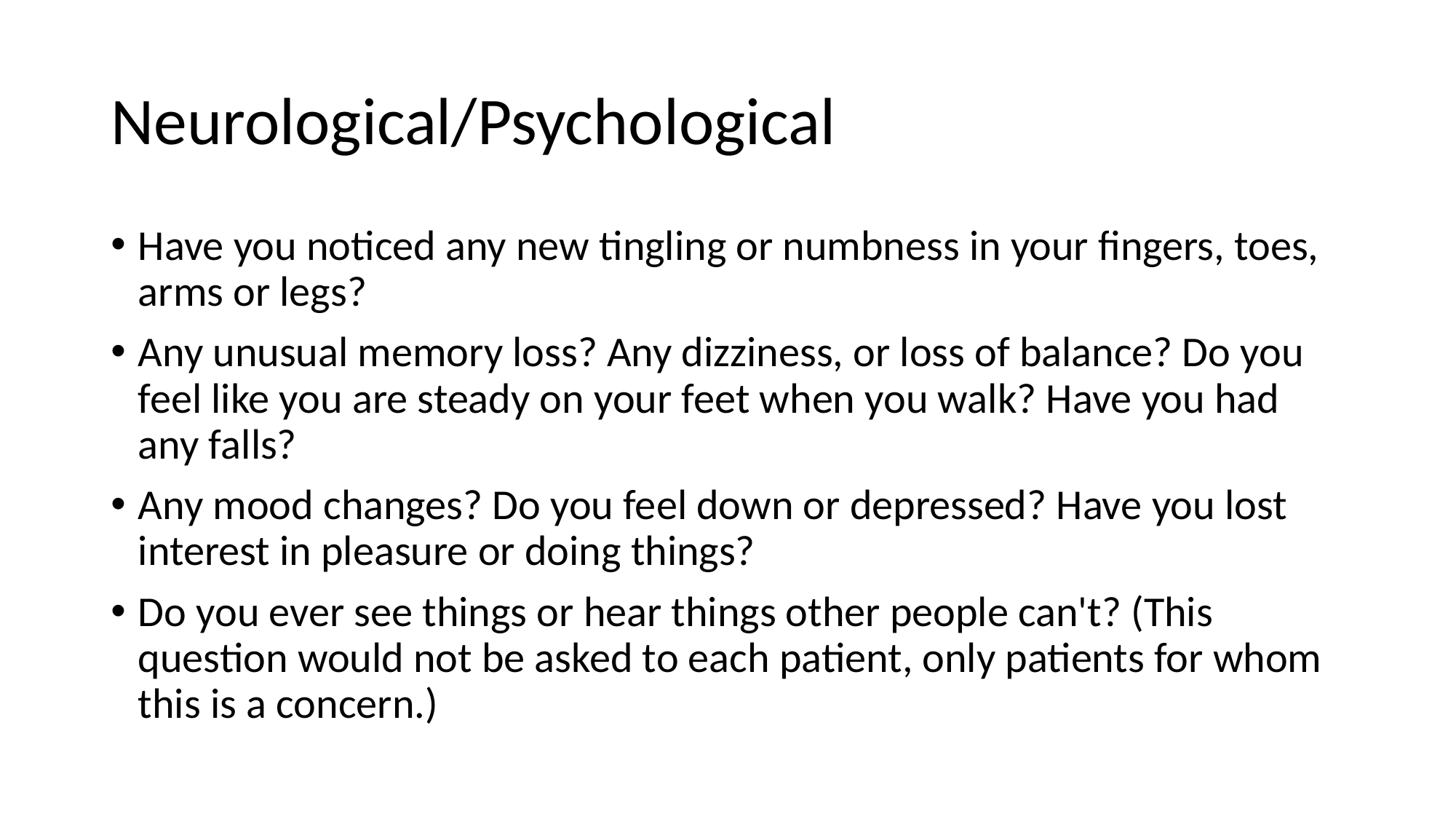

# Neurological/Psychological
Have you noticed any new tingling or numbness in your fingers, toes, arms or legs?
Any unusual memory loss? Any dizziness, or loss of balance? Do you feel like you are steady on your feet when you walk? Have you had any falls?
Any mood changes? Do you feel down or depressed? Have you lost interest in pleasure or doing things?
Do you ever see things or hear things other people can't? (This question would not be asked to each patient, only patients for whom this is a concern.)